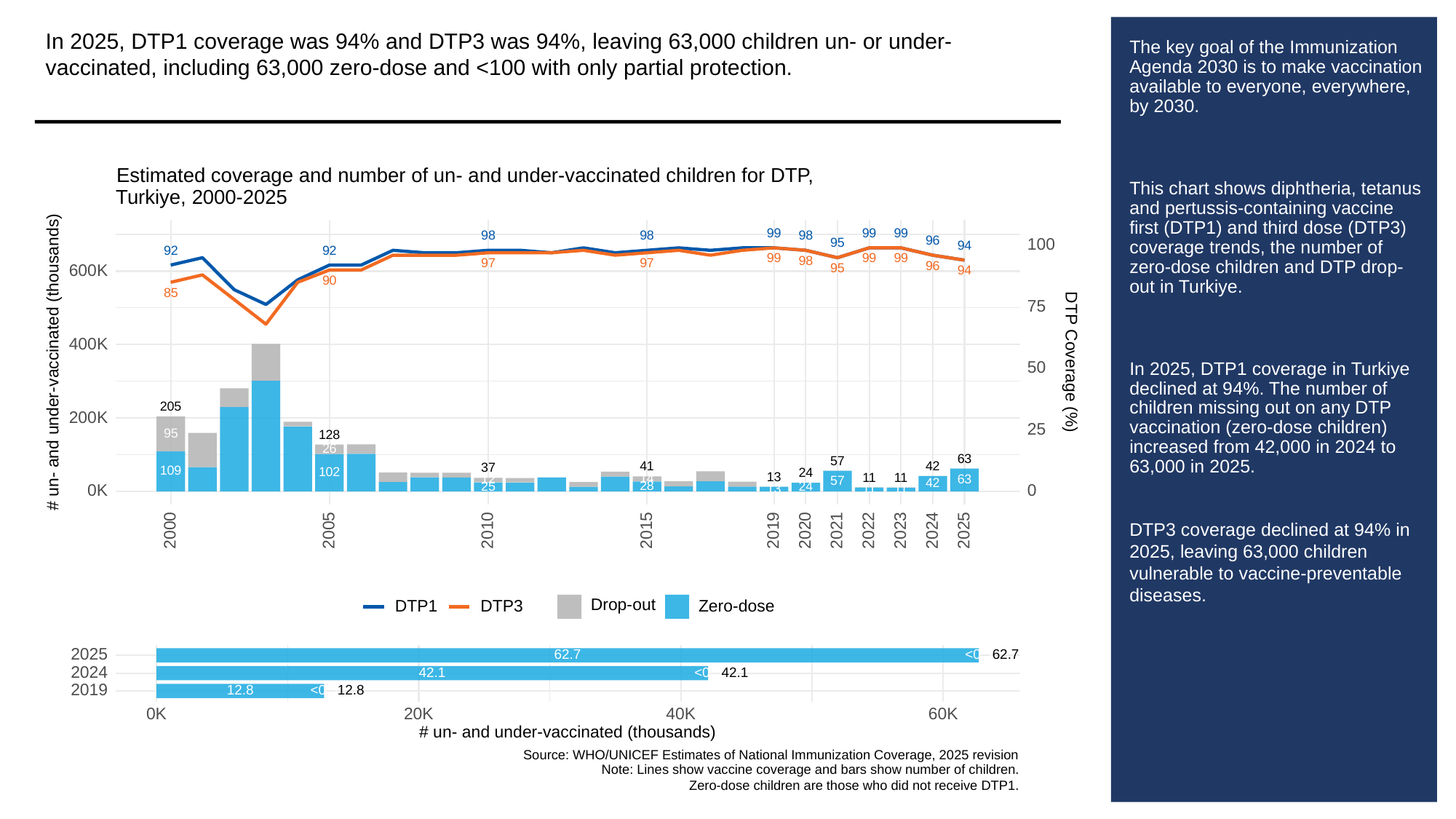

In 2025, DTP1 coverage was 94% and DTP3 was 94%, leaving 63,000 children un- or under-vaccinated, including 63,000 zero-dose and <100 with only partial protection.
# The key goal of the Immunization Agenda 2030 is to make vaccination available to everyone, everywhere, by 2030.

This chart shows diphtheria, tetanus and pertussis-containing vaccine first (DTP1) and third dose (DTP3) coverage trends, the number of zero-dose children and DTP drop-out in Turkiye.

In 2025, DTP1 coverage in Turkiye declined at 94%. The number of children missing out on any DTP vaccination (zero-dose children) increased from 42,000 in 2024 to 63,000 in 2025.

DTP3 coverage declined at 94% in 2025, leaving 63,000 children vulnerable to vaccine-preventable diseases.

Estimated coverage and number of un- and under-vaccinated children for DTP,
Turkiye, 2000-2025

99
99
99
98
98
98

96
95
100
94
92
92

99
99
99
98
97
97
96
95
600K
94

90
85
75

400K

# un- and under-vaccinated (thousands)
DTP Coverage (%)
50

205

200K

25

95
128

26

63

57
42
41
37
109

102

24

13

11
11
14
63
12

57

42

28

25

24

13
11
11
0K
0

2023
2000
2005
2010
2015
2019
2020
2021
2022
2024
2025

Drop-out
DTP3
Zero-dose
DTP1

2025
62.7
<0.5
62.7

2024
<0.5
42.1
42.1

2019
12.8
<0.5
12.8

0K
20K
40K
60K
# un- and under-vaccinated (thousands)
Source: WHO/UNICEF Estimates of National Immunization Coverage, 2025 revision
Note: Lines show vaccine coverage and bars show number of children.
Zero-dose children are those who did not receive DTP1.